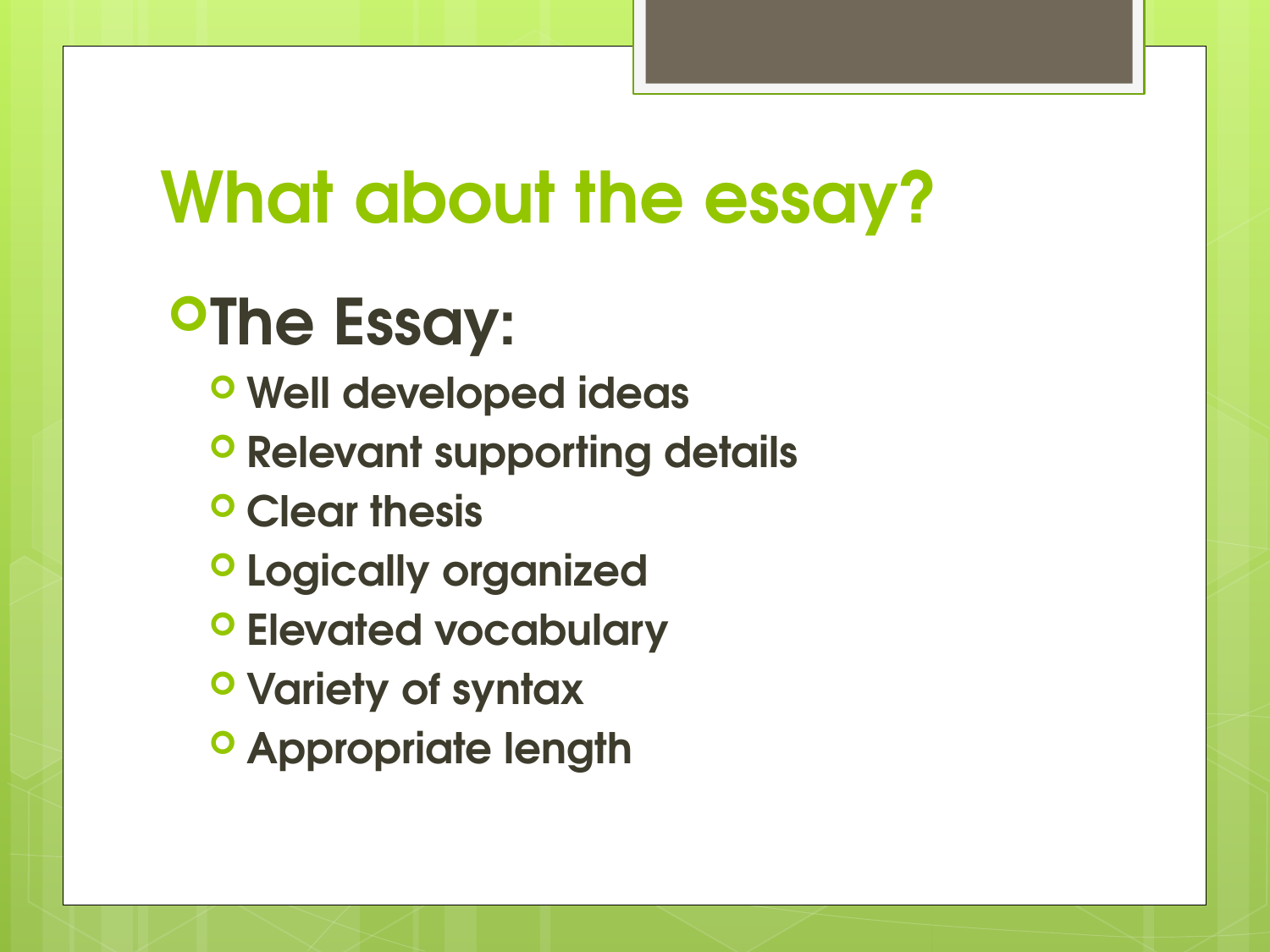

# What about the essay?
The Essay:
Well developed ideas
Relevant supporting details
Clear thesis
Logically organized
Elevated vocabulary
Variety of syntax
Appropriate length